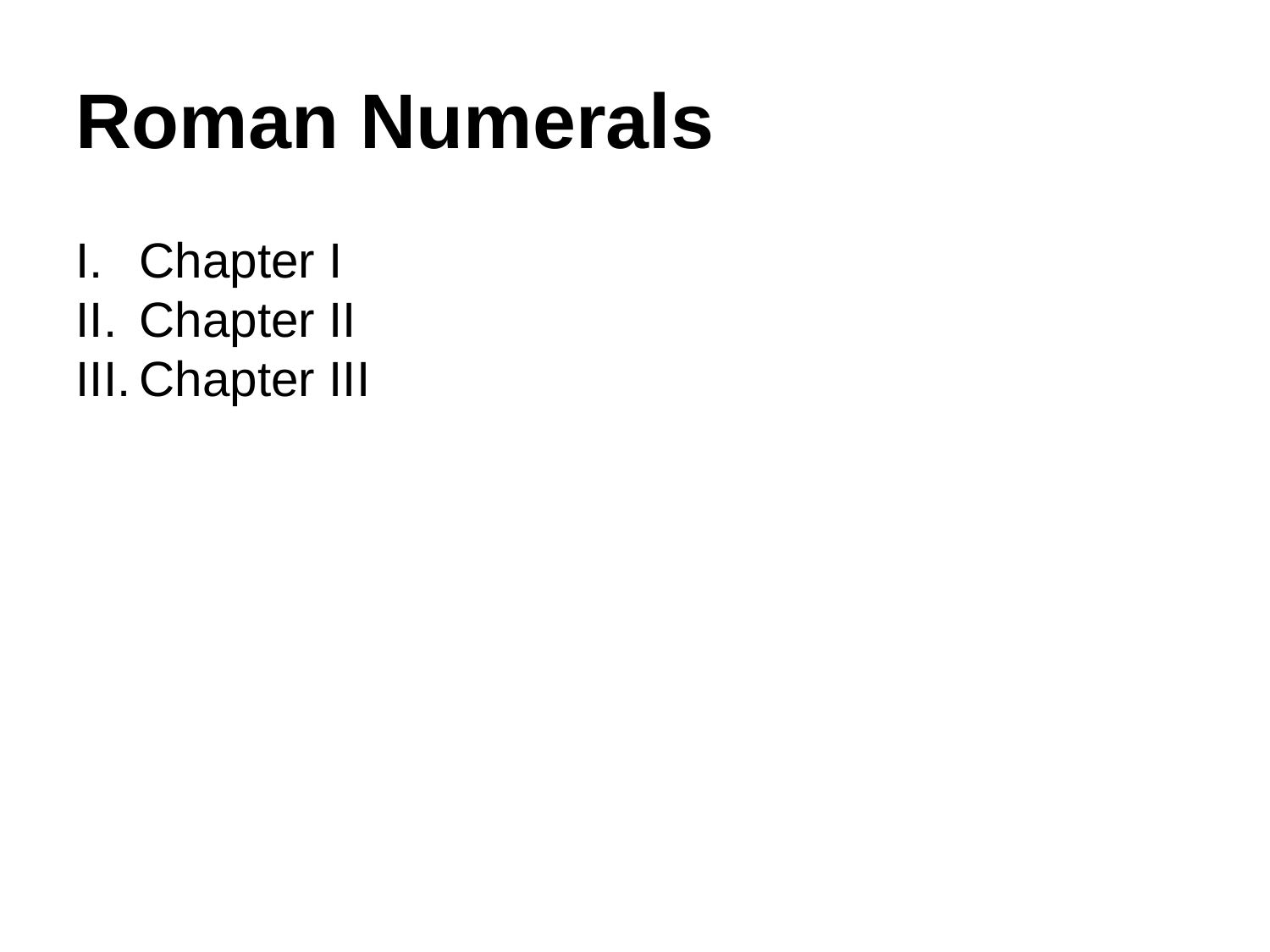

Roman Numerals
Chapter I
Chapter II
Chapter III